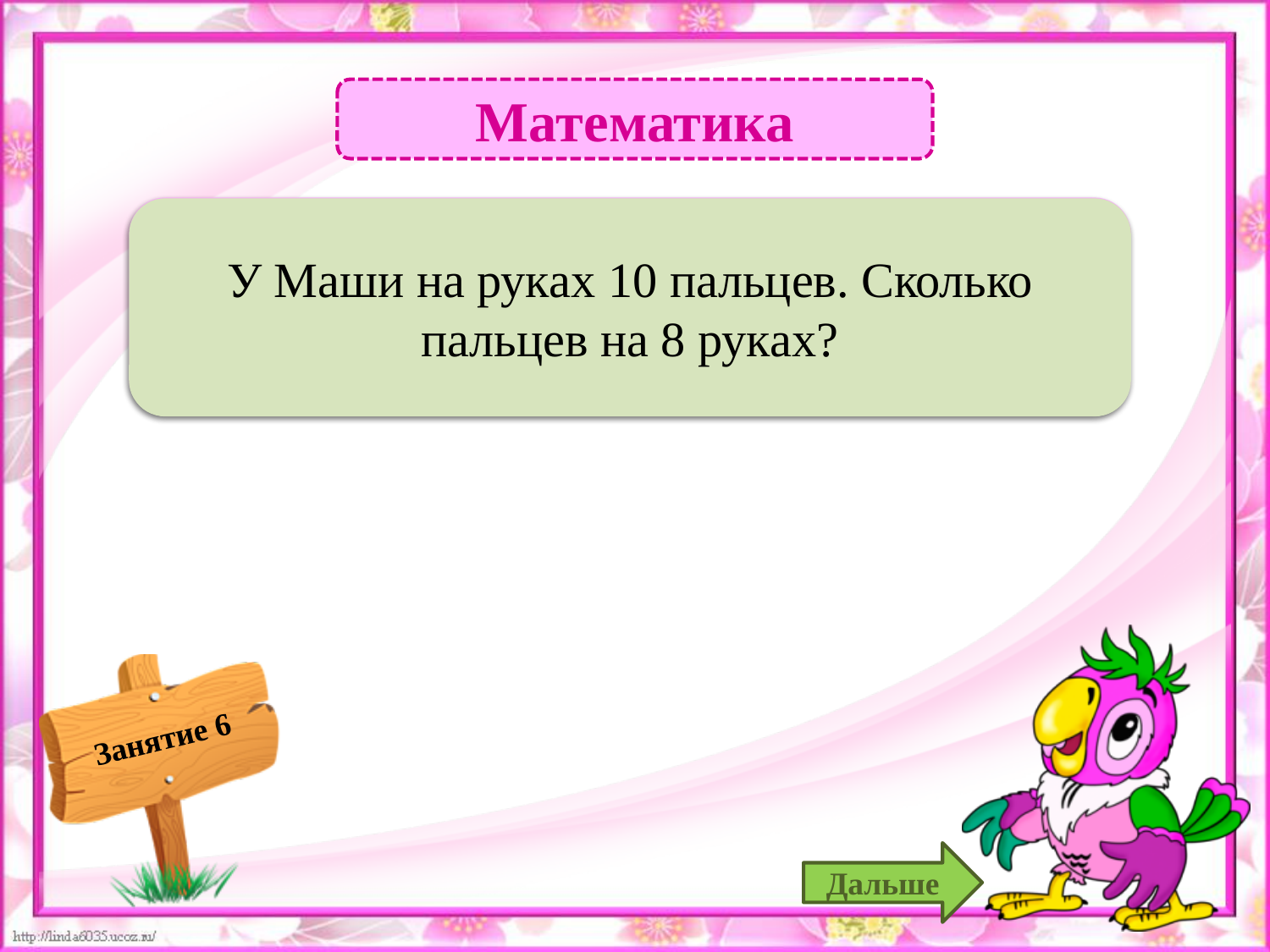

Математика
 40 пальцев, так как на одной руке 5 пальцев: 5 х 8 = 40 – 2б.
У Маши на руках 10 пальцев. Сколько пальцев на 8 руках?

Дальше